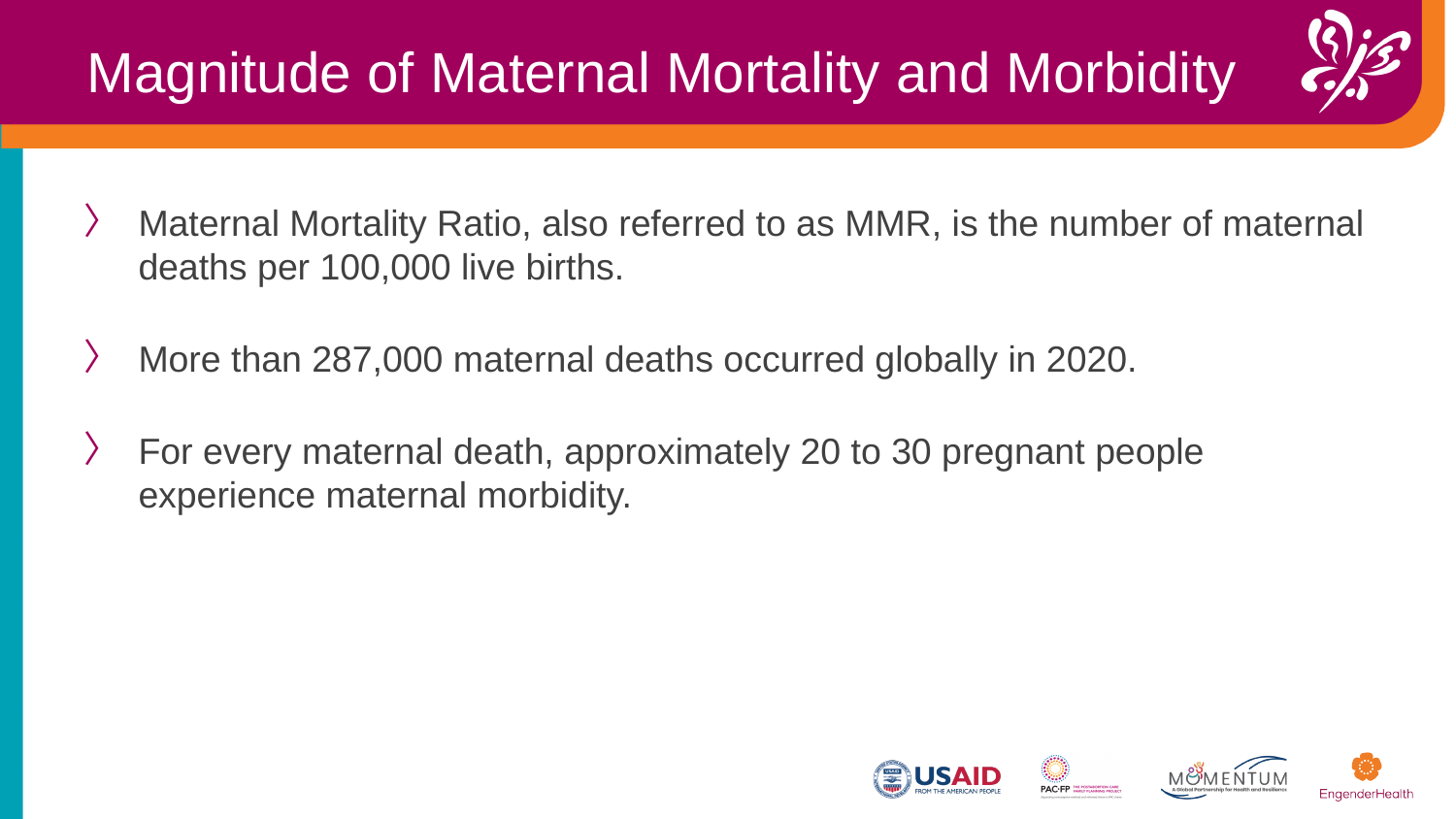

Magnitude of Maternal Mortality and Morbidity
Maternal Mortality Ratio, also referred to as MMR, is the number of maternal deaths per 100,000 live births.
​More than 287,000 maternal deaths occurred globally in 2020.
For every maternal death, approximately 20 to 30 pregnant people experience maternal morbidity.